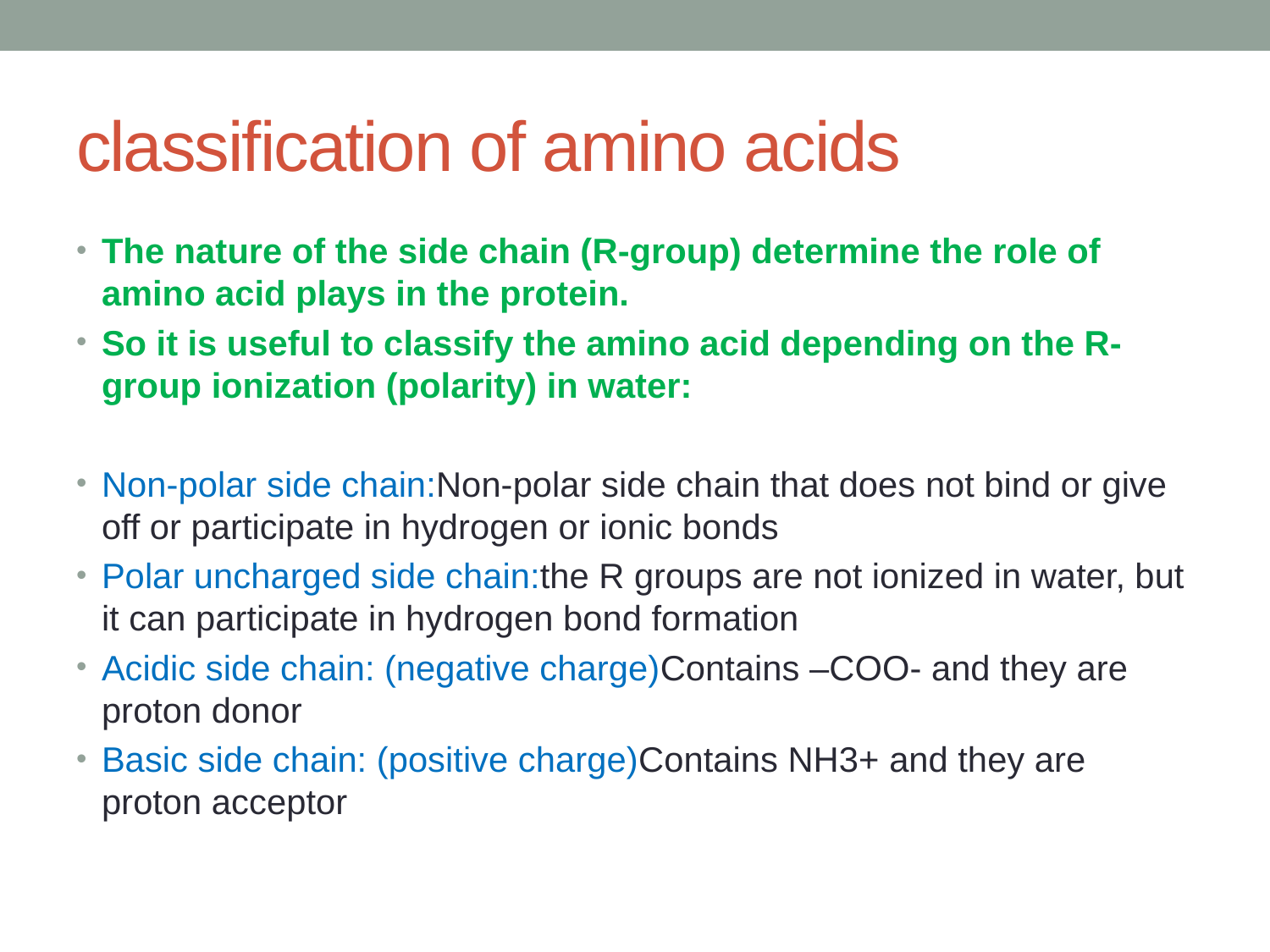

# classification of amino acids
The nature of the side chain (R-group) determine the role of amino acid plays in the protein.
So it is useful to classify the amino acid depending on the R-group ionization (polarity) in water:

Non-polar side chain:Non-polar side chain that does not bind or give off or participate in hydrogen or ionic bonds
Polar uncharged side chain:the R groups are not ionized in water, but it can participate in hydrogen bond formation
Acidic side chain: (negative charge)Contains –COO- and they are proton donor
Basic side chain: (positive charge)Contains NH3+ and they are proton acceptor